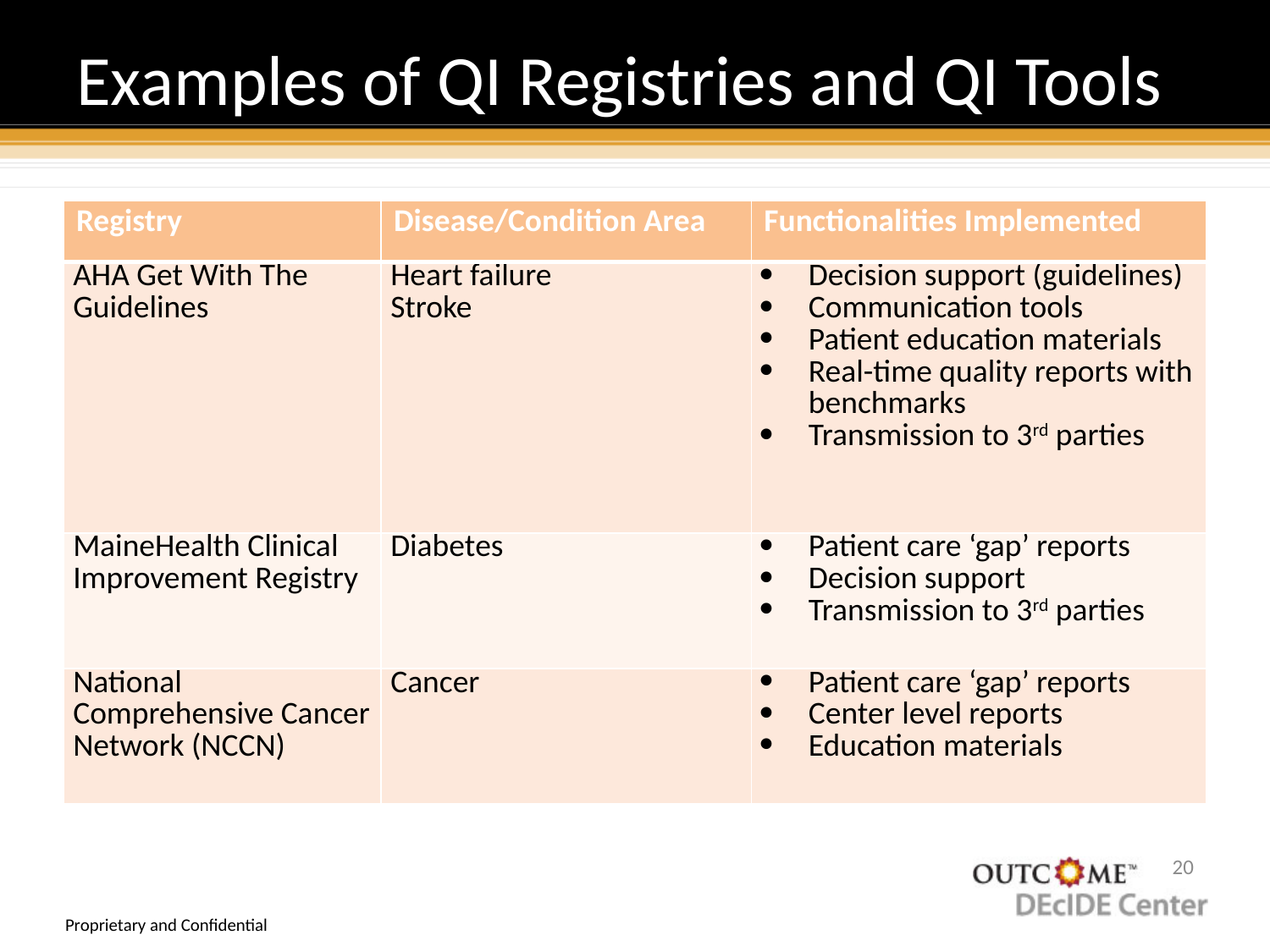

# Examples of QI Registries and QI Tools
| Registry | Disease/Condition Area | Functionalities Implemented |
| --- | --- | --- |
| AHA Get With The Guidelines | Heart failure Stroke | Decision support (guidelines) Communication tools Patient education materials Real-time quality reports with benchmarks Transmission to 3rd parties |
| MaineHealth Clinical Improvement Registry | Diabetes | Patient care ‘gap’ reports Decision support Transmission to 3rd parties |
| National Comprehensive Cancer Network (NCCN) | Cancer | Patient care ‘gap’ reports Center level reports Education materials |
20